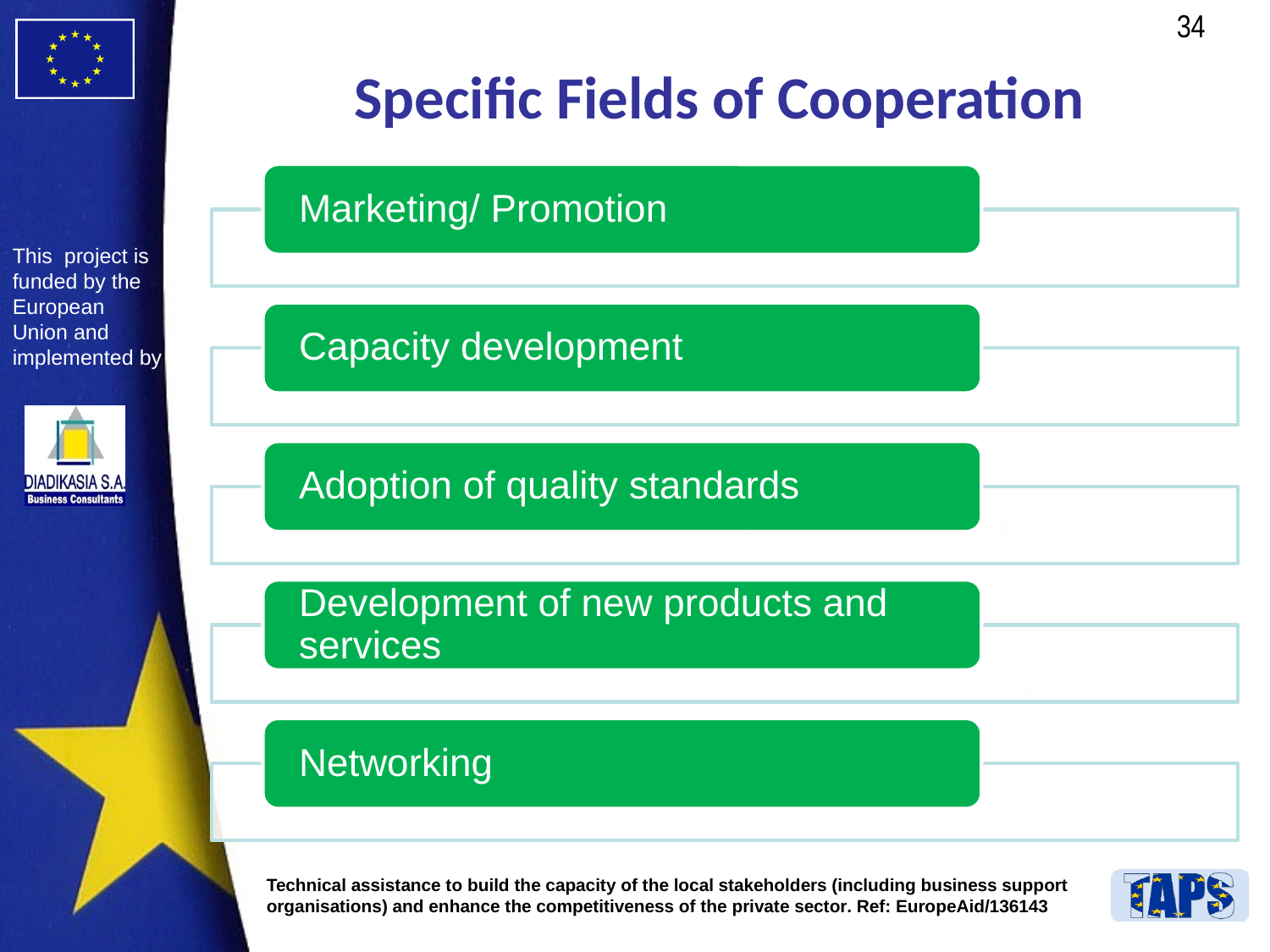

# Specific Fields of Cooperation
Marketing/ Promotion
Capacity development
Adoption of quality standards
Development of new products and services
Networking